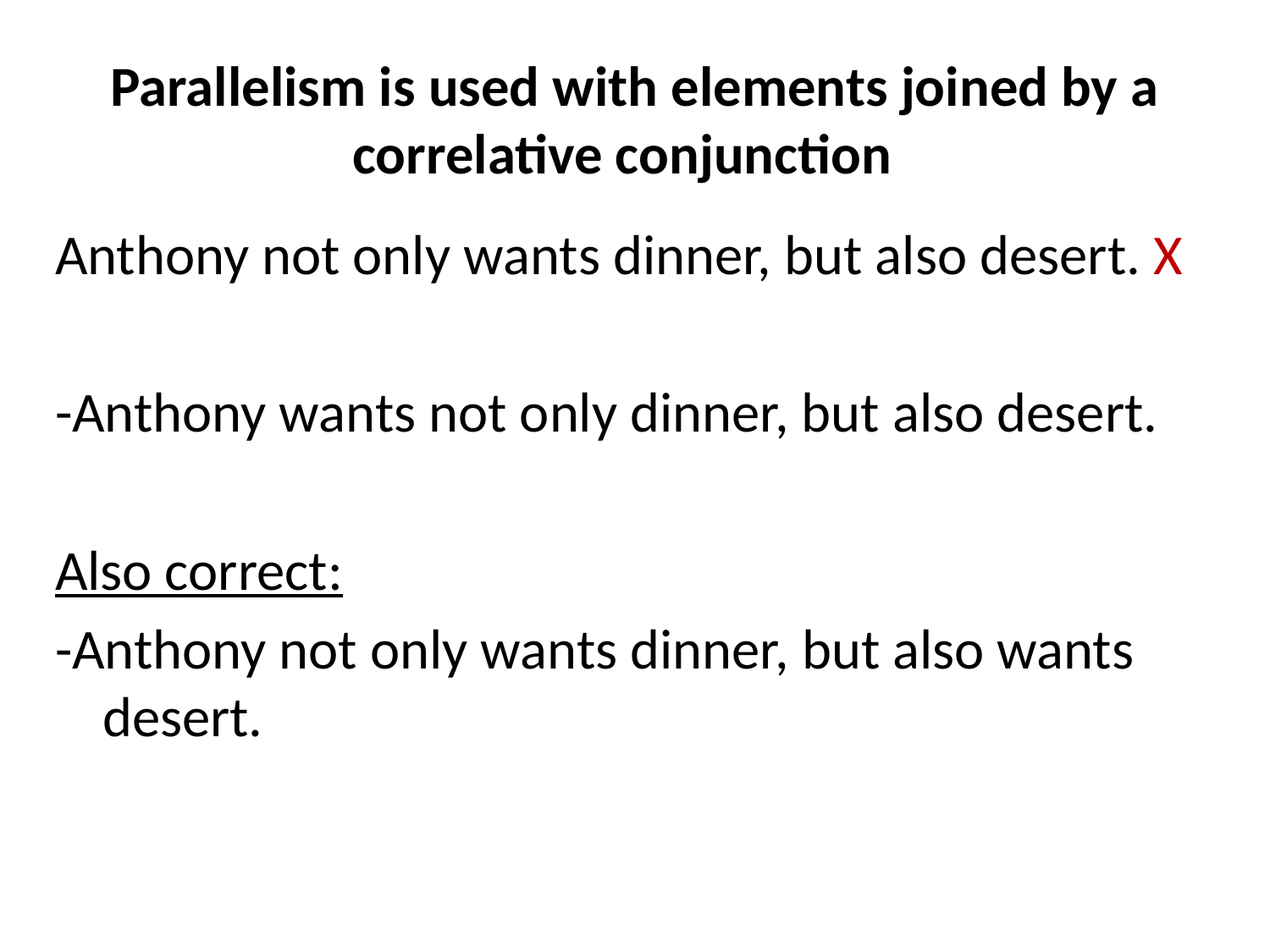

# Parallelism is used with elements joined by a correlative conjunction
Anthony not only wants dinner, but also desert. X

-Anthony wants not only dinner, but also desert.

Also correct:
-Anthony not only wants dinner, but also wants desert.